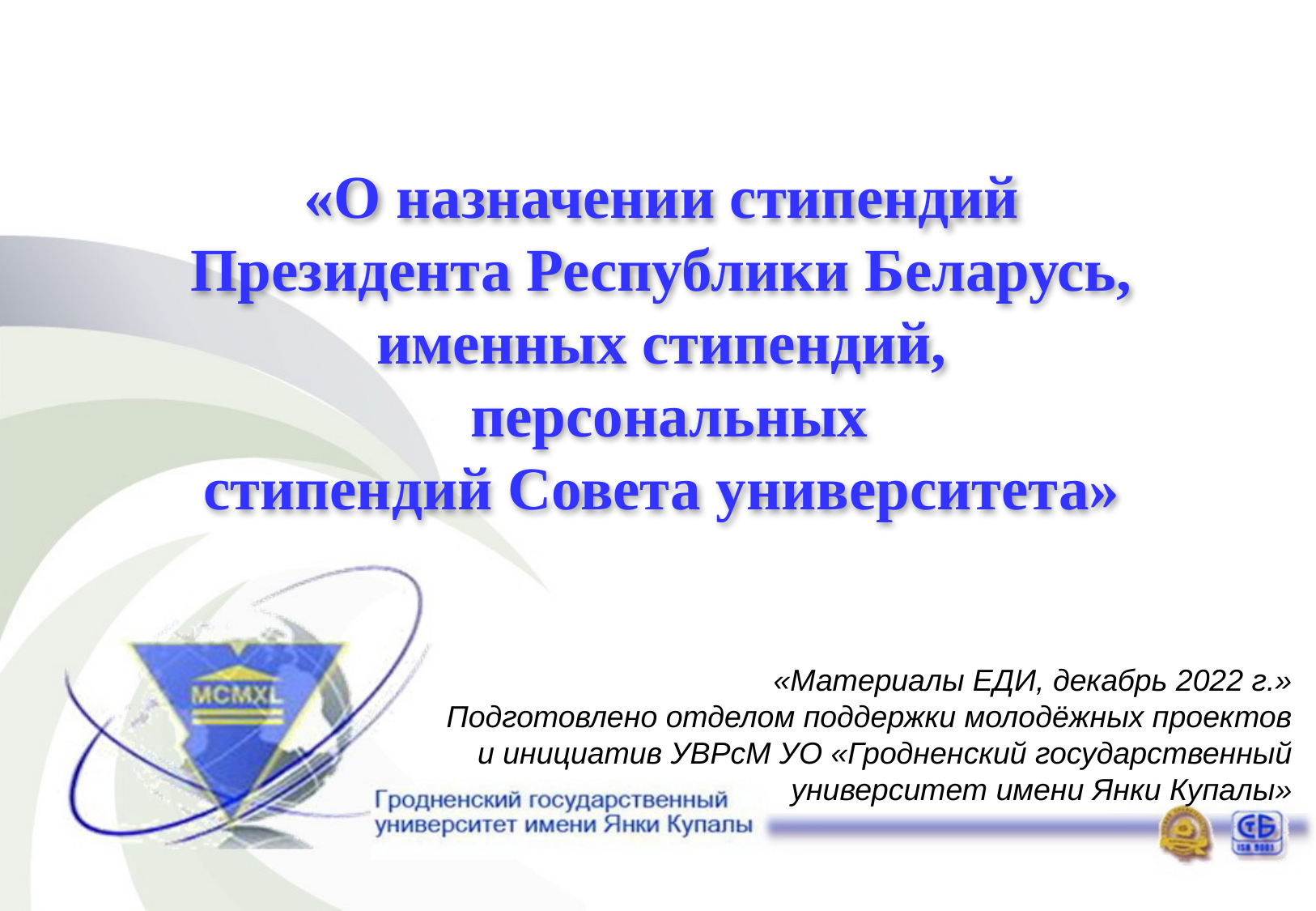

«О назначении стипендий
Президента Республики Беларусь,
именных стипендий,
 персональных
стипендий Совета университета»
«Материалы ЕДИ, декабрь 2022 г.»
Подготовлено отделом поддержки молодёжных проектов и инициатив УВРсМ УО «Гродненский государственный университет имени Янки Купалы»